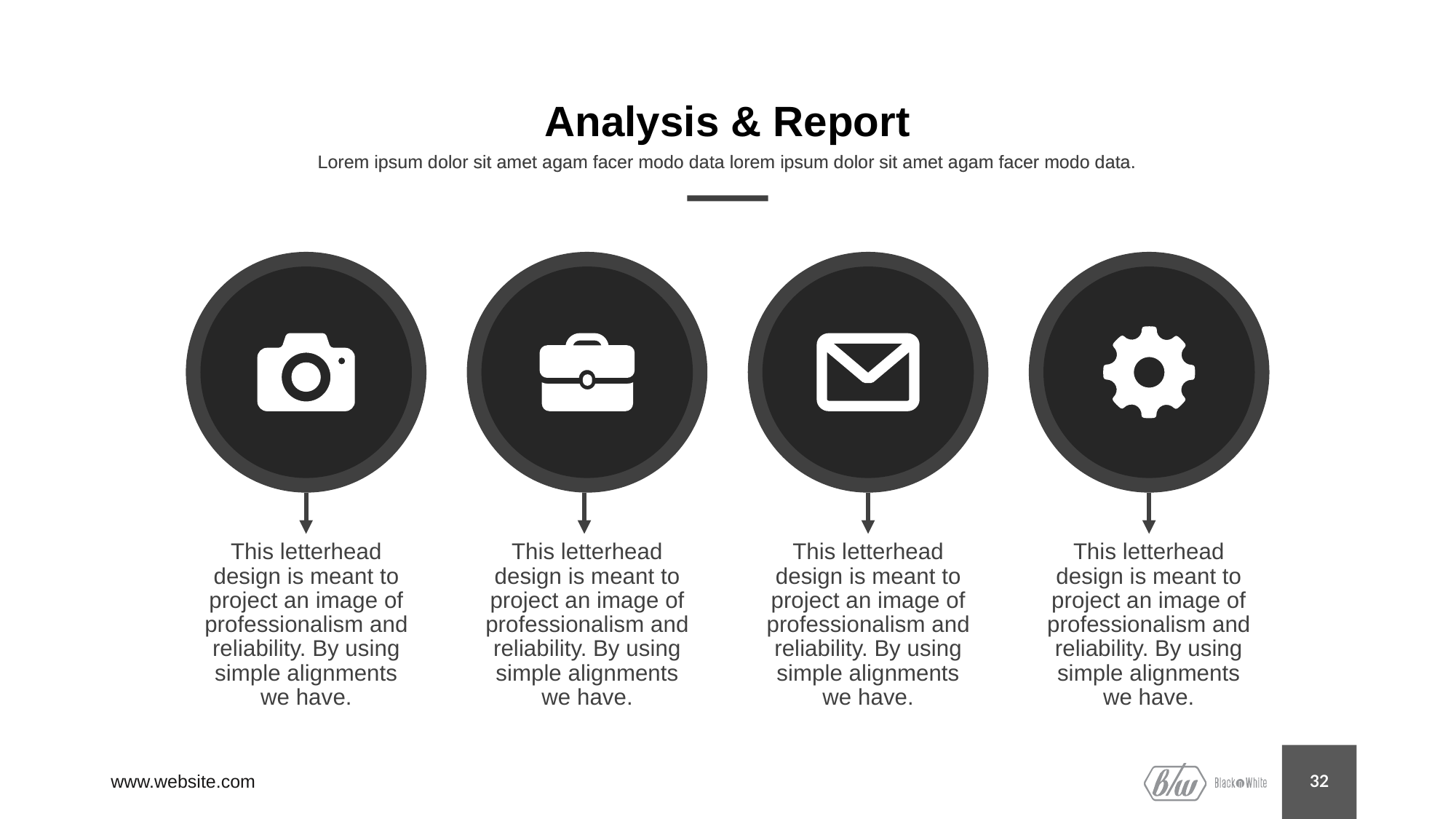

# Analysis & Report

Lorem ipsum dolor sit amet agam facer modo data lorem ipsum dolor sit amet agam facer modo data.

This letterhead design is meant to project an image of professionalism and reliability. By using simple alignments we have.
This letterhead design is meant to project an image of professionalism and reliability. By using simple alignments we have.
This letterhead design is meant to project an image of professionalism and reliability. By using simple alignments we have.
This letterhead design is meant to project an image of professionalism and reliability. By using simple alignments we have.
www.website.com